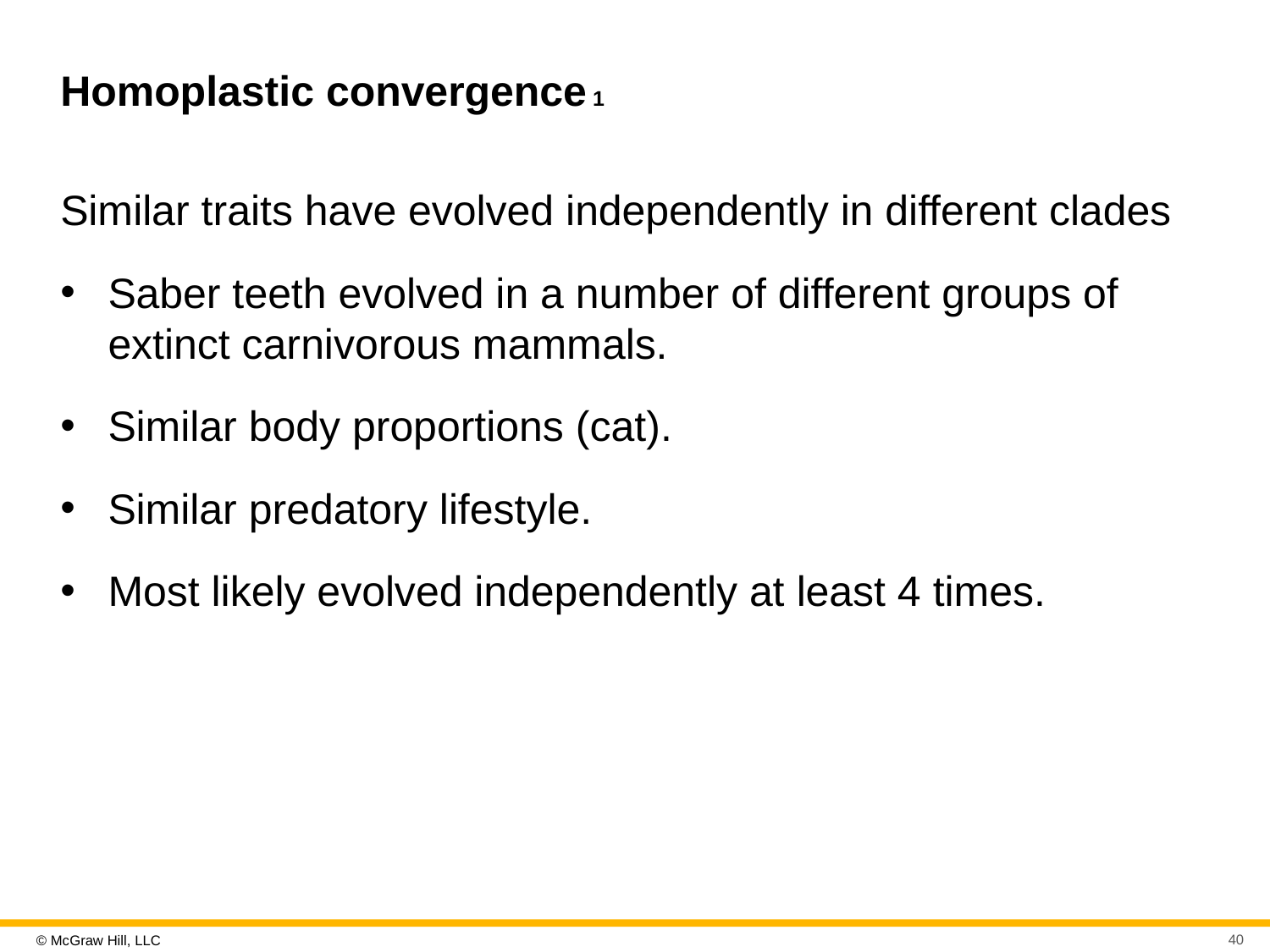

# Homoplastic convergence 1
Similar traits have evolved independently in different clades
Saber teeth evolved in a number of different groups of extinct carnivorous mammals.
Similar body proportions (cat).
Similar predatory lifestyle.
Most likely evolved independently at least 4 times.
40